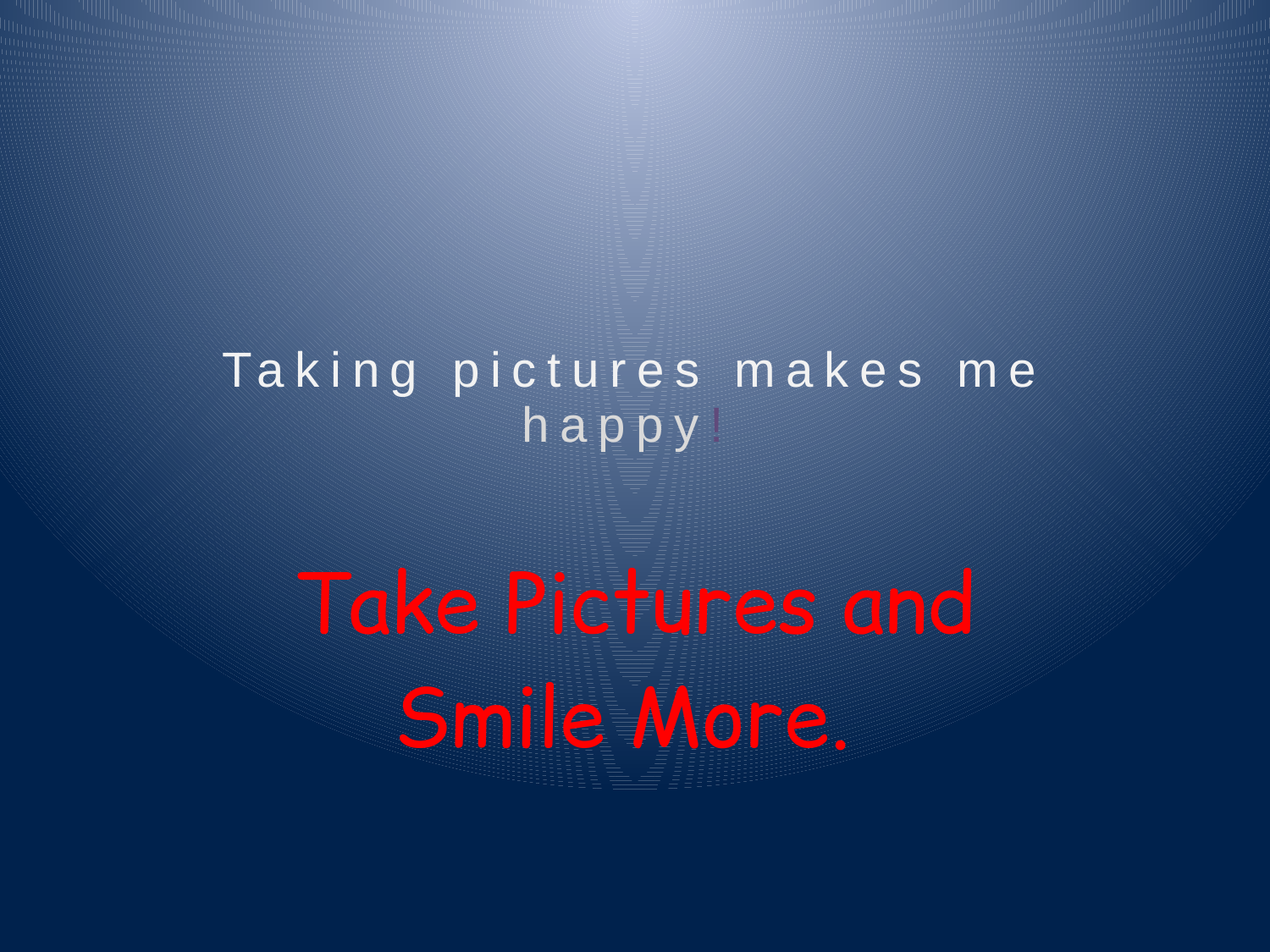

# Taking pictures makes me happy!
Take Pictures and Smile More.